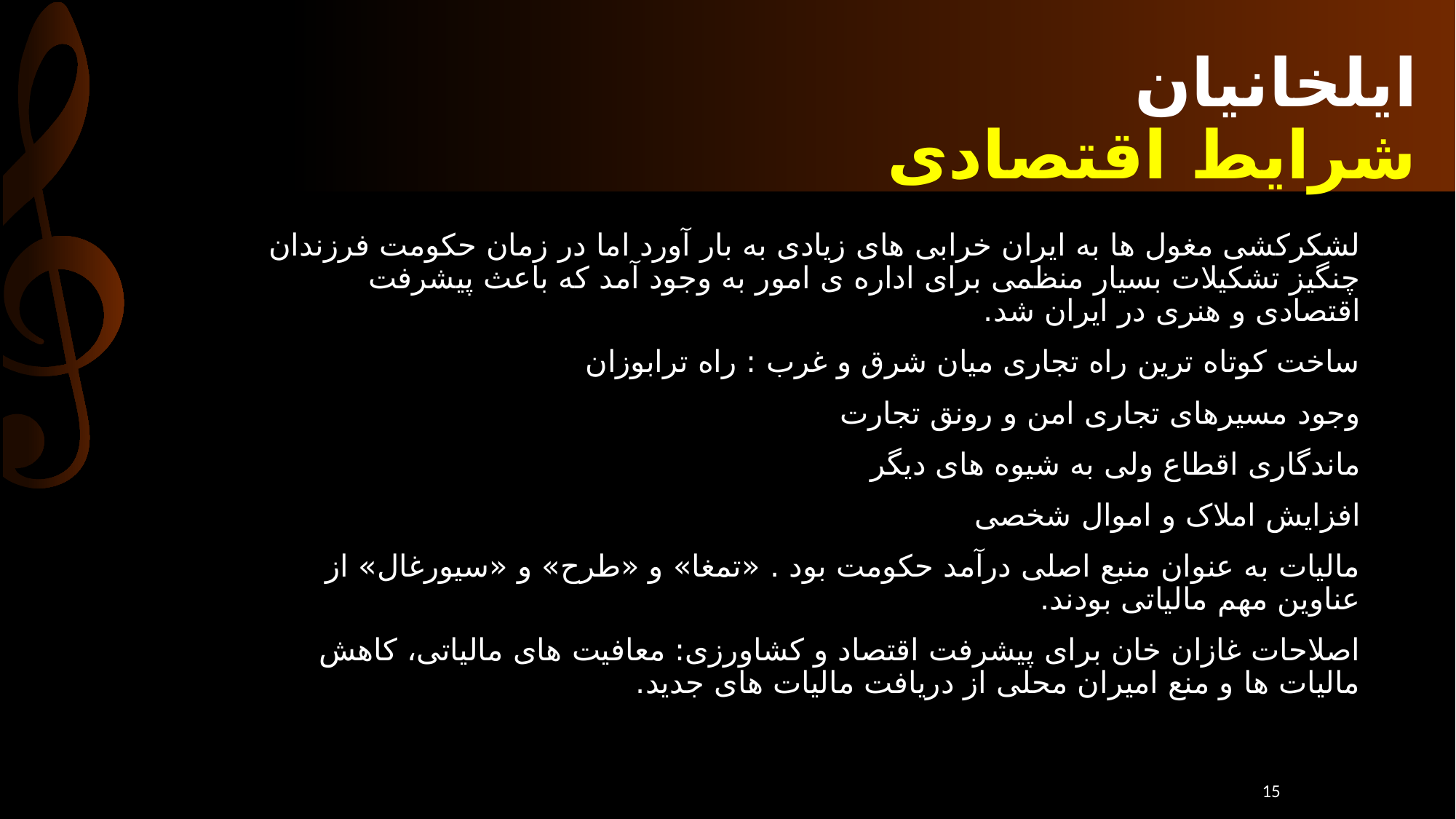

# ایلخانیان شرایط اقتصادی
لشکرکشی مغول ها به ایران خرابی های زیادی به بار آورد اما در زمان حکومت فرزندان چنگیز تشکیلات بسیار منظمی برای اداره ی امور به وجود آمد که باعث پیشرفت اقتصادی و هنری در ایران شد.
ساخت کوتاه ترین راه تجاری میان شرق و غرب : راه ترابوزان
وجود مسیرهای تجاری امن و رونق تجارت
ماندگاری اقطاع ولی به شیوه های دیگر
افزایش املاک و اموال شخصی
مالیات به عنوان منبع اصلی درآمد حکومت بود . «تمغا» و «طرح» و «سیورغال» از عناوین مهم مالیاتی بودند.
اصلاحات غازان خان برای پیشرفت اقتصاد و کشاورزی: معافیت های مالیاتی، کاهش مالیات ها و منع امیران محلی از دریافت مالیات های جدید.
15